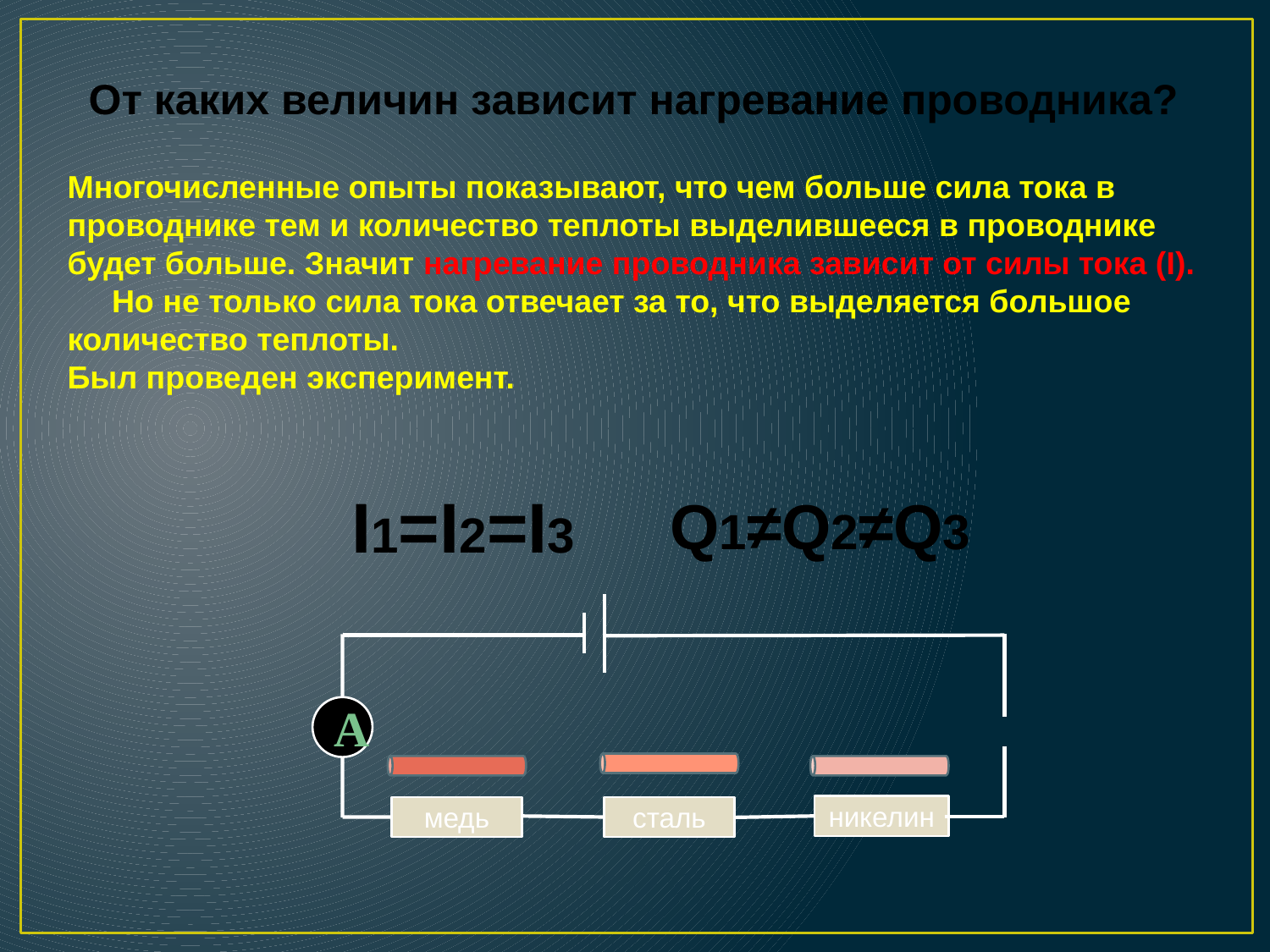

От каких величин зависит нагревание проводника?
Многочисленные опыты показывают, что чем больше сила тока в проводнике тем и количество теплоты выделившееся в проводнике будет больше. Значит нагревание проводника зависит от силы тока (I).
     Но не только сила тока отвечает за то, что выделяется большое количество теплоты.
Был проведен эксперимент.
I1=I2=I3
Q1≠Q2≠Q3

А
никелин
медь
сталь